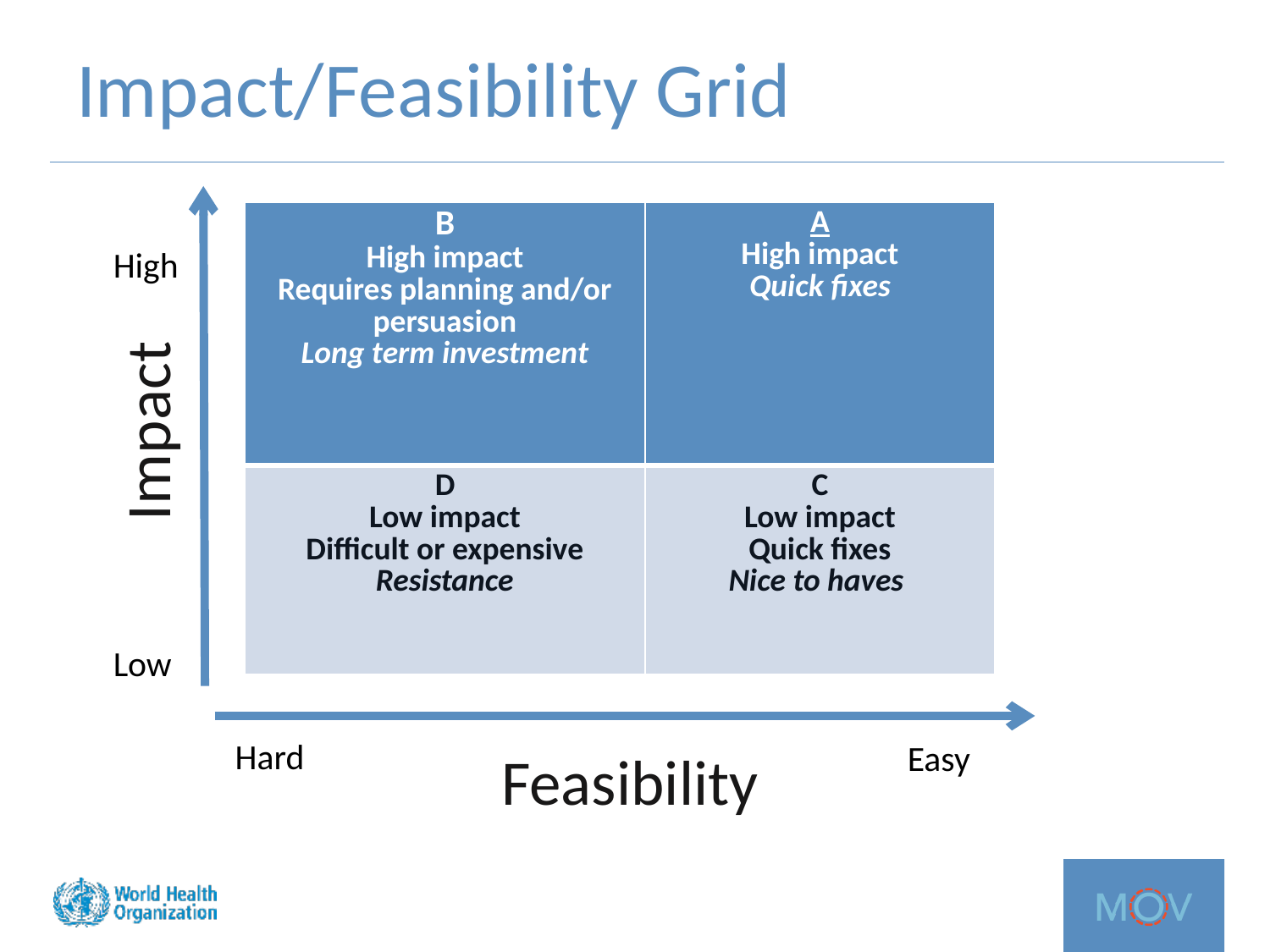

# Impact/Feasibility Grid
| B High impact Requires planning and/or persuasion Long term investment | A High impact Quick fixes |
| --- | --- |
| D Low impact Difficult or expensive Resistance | C Low impact Quick fixes Nice to haves |
High
Impact
Low
Hard
Easy
Feasibility